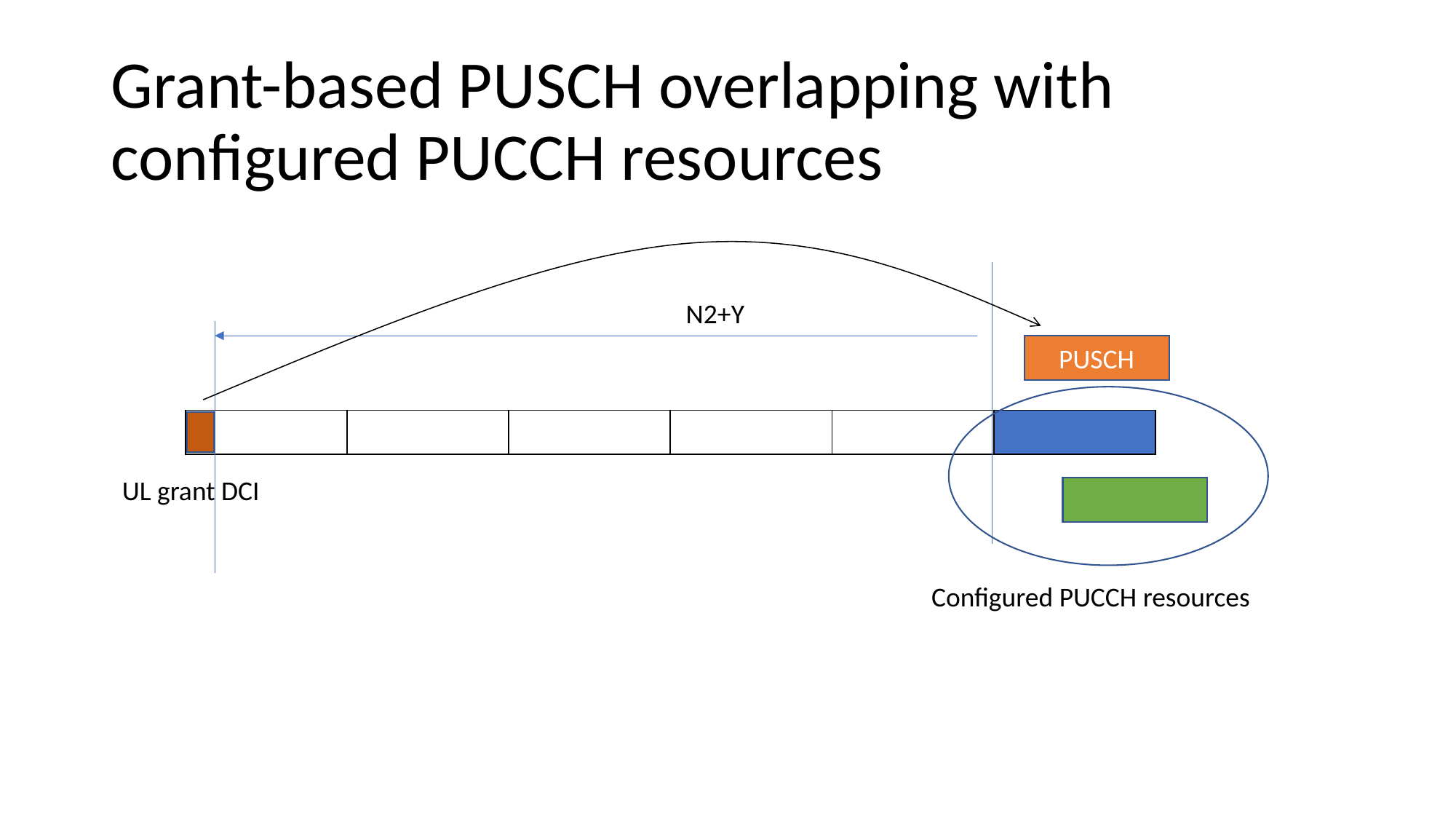

# Grant-based PUSCH overlapping with configured PUCCH resources

N2+Y
PUSCH

|  | H |  |  |  |  |
| --- | --- | --- | --- | --- | --- |

UL grant DCI

Configured PUCCH resources